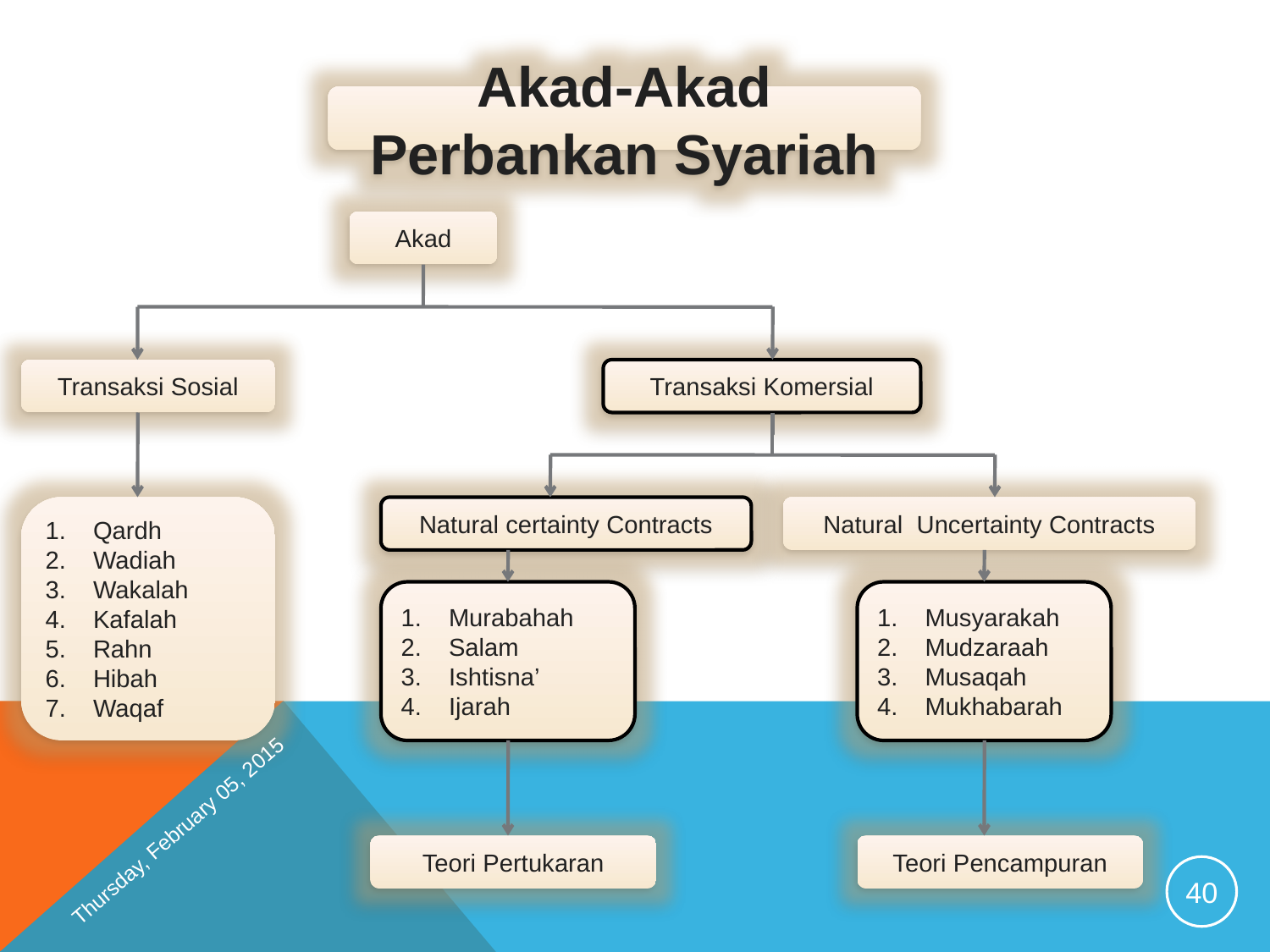

Akad-Akad Perbankan Syariah
Akad
Transaksi Sosial
Transaksi Komersial
Qardh
Wadiah
Wakalah
Kafalah
Rahn
Hibah
Waqaf
Natural certainty Contracts
Natural  Uncertainty Contracts
Murabahah
Salam
Ishtisna’
Ijarah
Musyarakah
Mudzaraah
Musaqah
Mukhabarah
Thursday, February 05, 2015
Teori Pertukaran
Teori Pencampuran
40